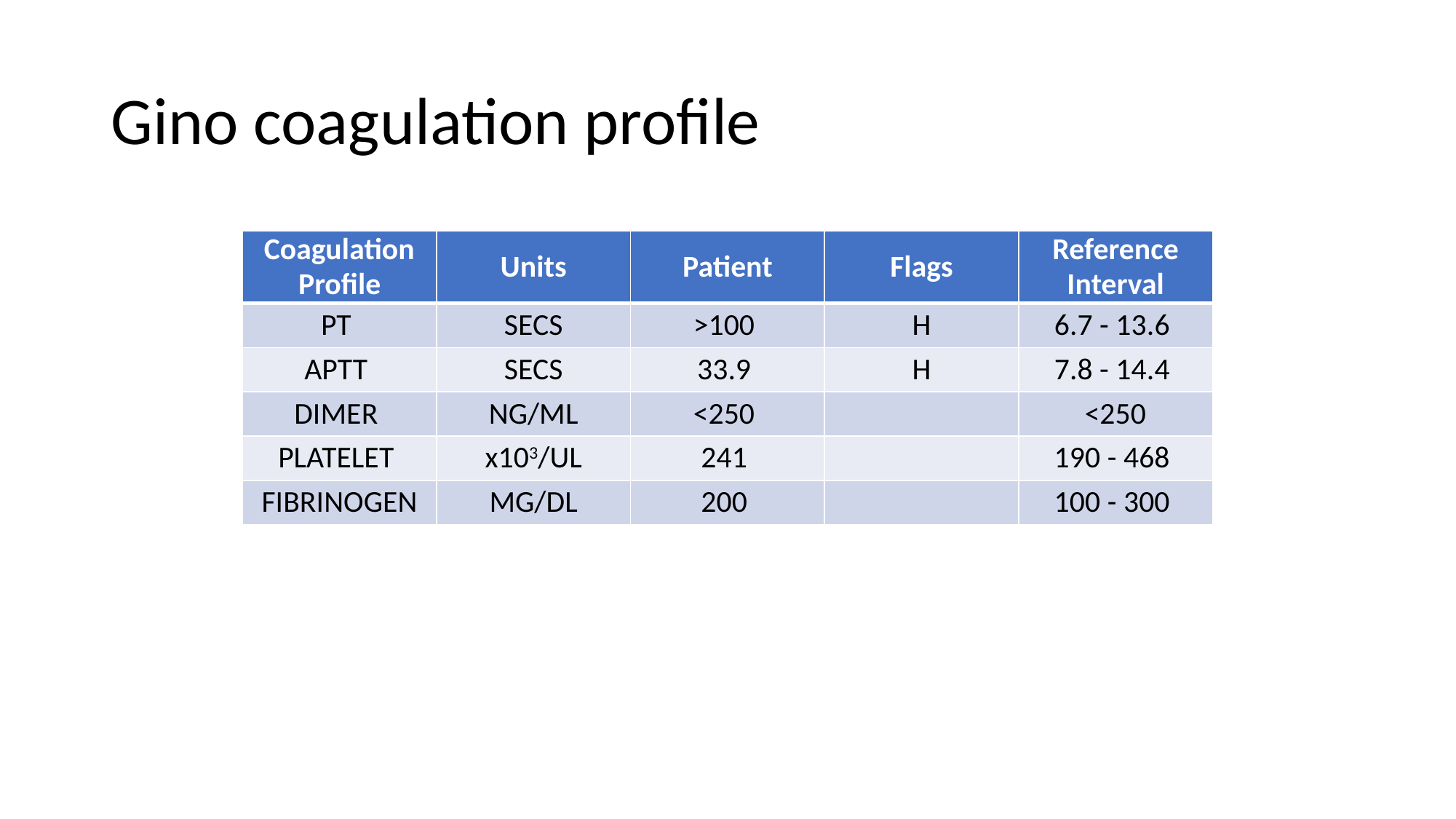

# Gino coagulation profile
| Coagulation Profile | Units | Patient | Flags | Reference Interval |
| --- | --- | --- | --- | --- |
| PT | SECS | >100 | H | 6.7 - 13.6 |
| APTT | SECS | 33.9 | H | 7.8 - 14.4 |
| DIMER | NG/ML | <250 |  | <250 |
| PLATELET | x103/UL | 241 |  | 190 - 468 |
| FIBRINOGEN | MG/DL | 200 |  | 100 - 300 |